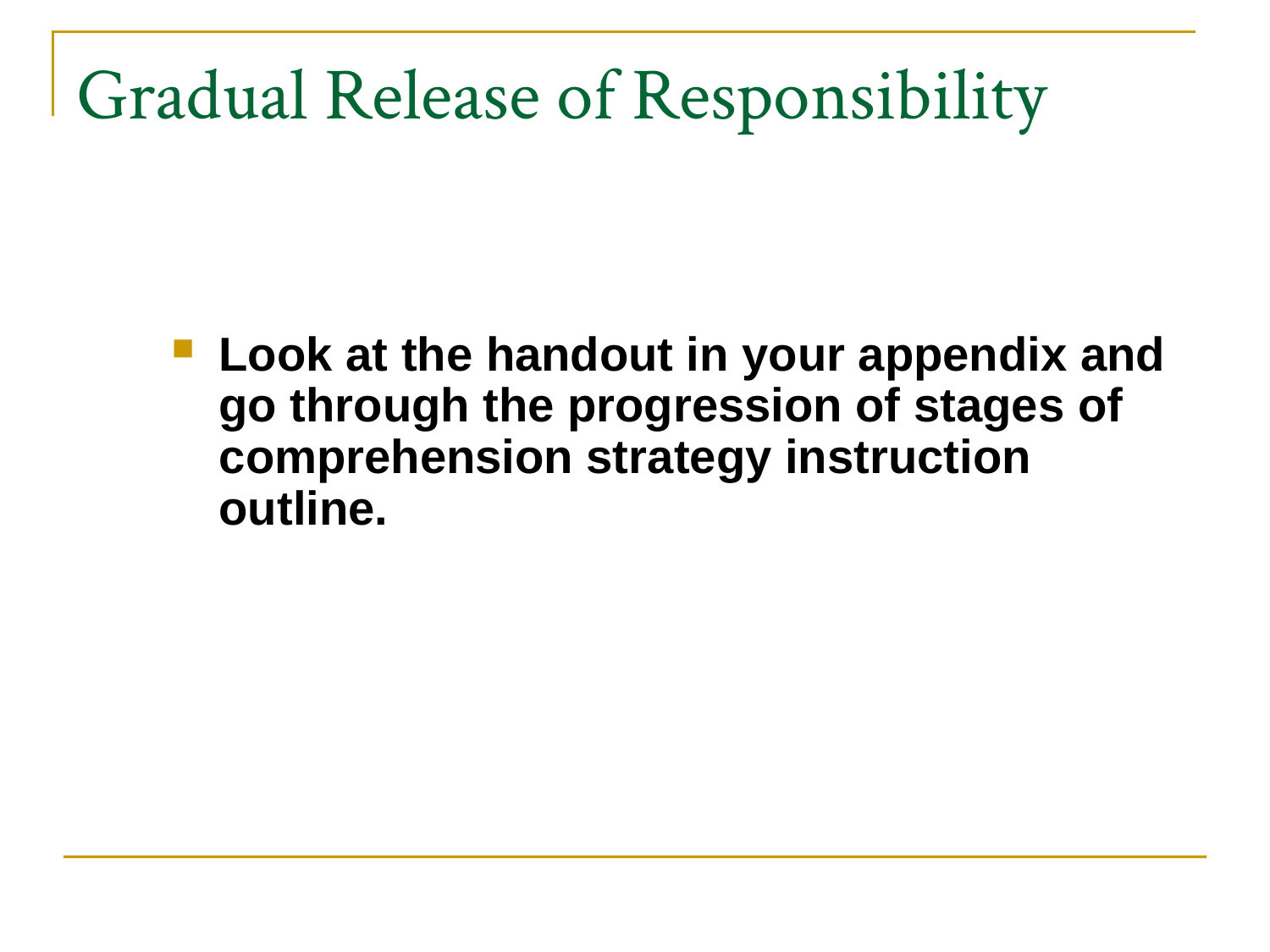

# Gradual Release of Responsibility

Look at the handout in your appendix and go through the progression of stages of comprehension strategy instruction outline.